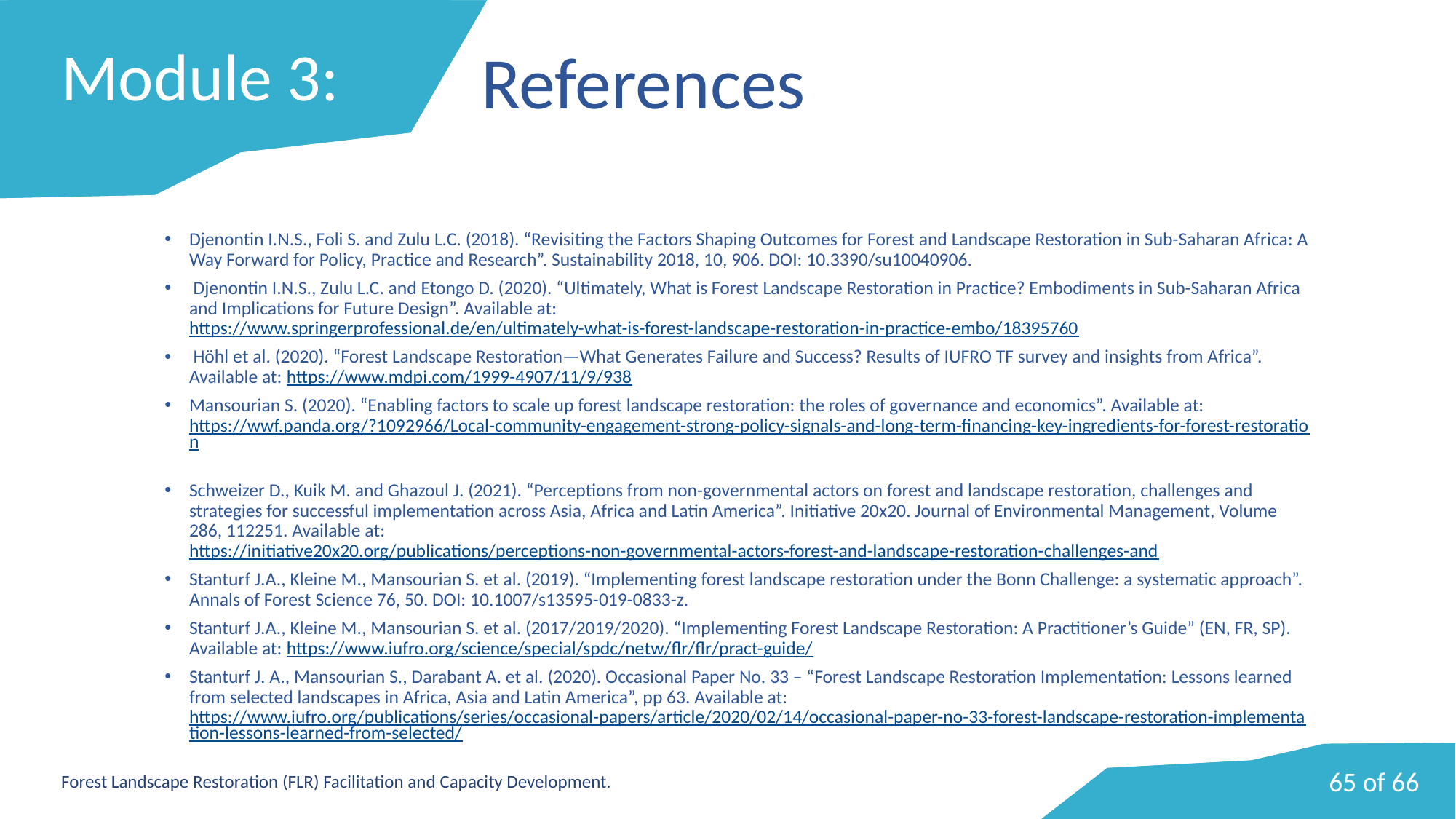

# Module 3:
References
Djenontin I.N.S., Foli S. and Zulu L.C. (2018). “Revisiting the Factors Shaping Outcomes for Forest and Landscape Restoration in Sub-Saharan Africa: A Way Forward for Policy, Practice and Research”. Sustainability 2018, 10, 906. DOI: 10.3390/su10040906.
 Djenontin I.N.S., Zulu L.C. and Etongo D. (2020). “Ultimately, What is Forest Landscape Restoration in Practice? Embodiments in Sub-Saharan Africa and Implications for Future Design”. Available at: https://www.springerprofessional.de/en/ultimately-what-is-forest-landscape-restoration-in-practice-embo/18395760
 Höhl et al. (2020). “Forest Landscape Restoration—What Generates Failure and Success? Results of IUFRO TF survey and insights from Africa”. Available at: https://www.mdpi.com/1999-4907/11/9/938
Mansourian S. (2020). “Enabling factors to scale up forest landscape restoration: the roles of governance and economics”. Available at: https://wwf.panda.org/?1092966/Local-community-engagement-strong-policy-signals-and-long-term-financing-key-ingredients-for-forest-restoration
Schweizer D., Kuik M. and Ghazoul J. (2021). “Perceptions from non-governmental actors on forest and landscape restoration, challenges and strategies for successful implementation across Asia, Africa and Latin America”. Initiative 20x20. Journal of Environmental Management, Volume 286, 112251. Available at: https://initiative20x20.org/publications/perceptions-non-governmental-actors-forest-and-landscape-restoration-challenges-and
Stanturf J.A., Kleine M., Mansourian S. et al. (2019). “Implementing forest landscape restoration under the Bonn Challenge: a systematic approach”. Annals of Forest Science 76, 50. DOI: 10.1007/s13595-019-0833-z.
Stanturf J.A., Kleine M., Mansourian S. et al. (2017/2019/2020). “Implementing Forest Landscape Restoration: A Practitioner’s Guide” (EN, FR, SP). Available at: https://www.iufro.org/science/special/spdc/netw/flr/flr/pract-guide/
Stanturf J. A., Mansourian S., Darabant A. et al. (2020). Occasional Paper No. 33 – “Forest Landscape Restoration Implementation: Lessons learned from selected landscapes in Africa, Asia and Latin America”, pp 63. Available at: https://www.iufro.org/publications/series/occasional-papers/article/2020/02/14/occasional-paper-no-33-forest-landscape-restoration-implementation-lessons-learned-from-selected/

65 of 66
Forest Landscape Restoration (FLR) Facilitation and Capacity Development.